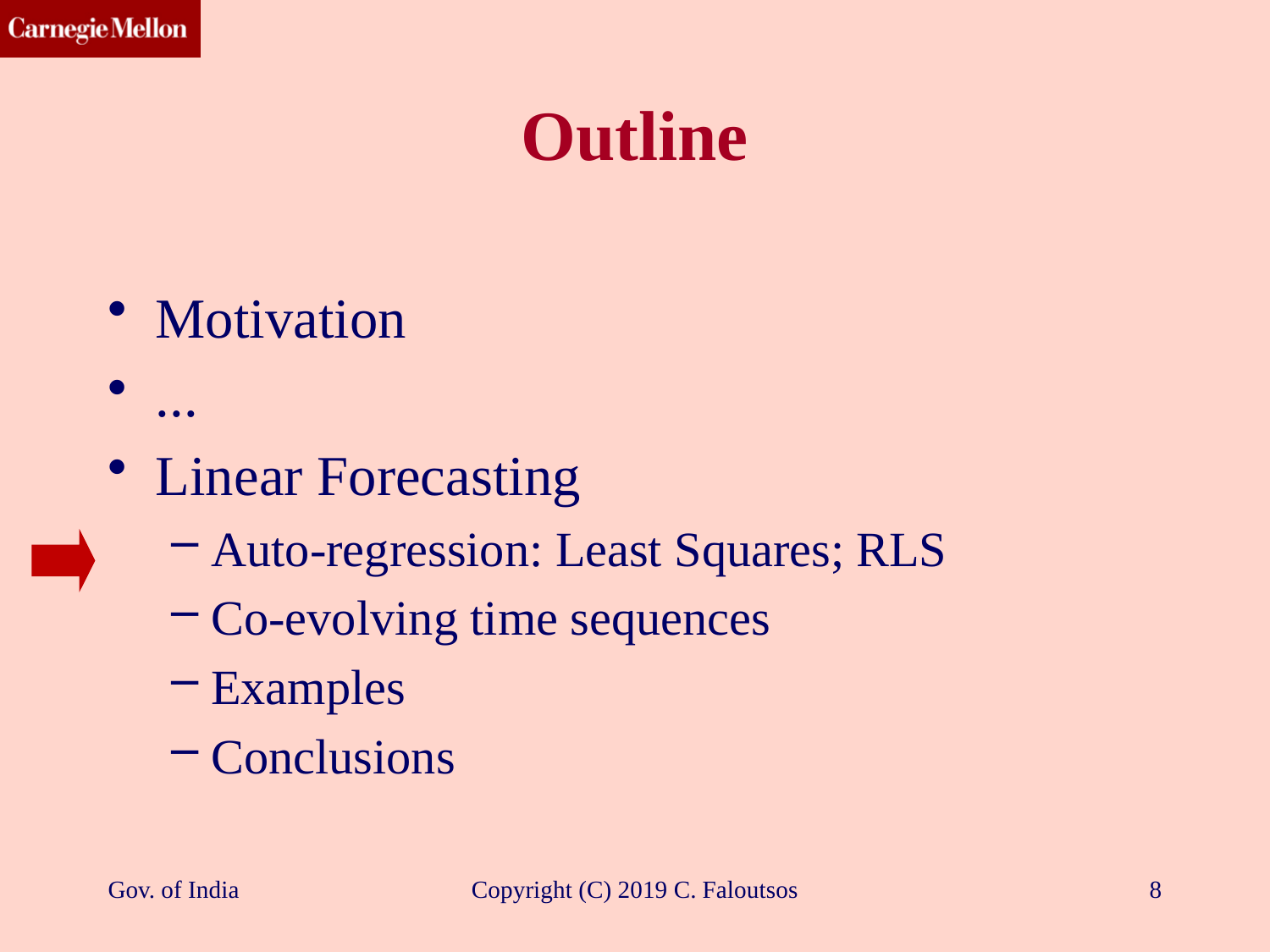

# Outline
Motivation
...
Linear Forecasting
Auto-regression: Least Squares; RLS
Co-evolving time sequences
Examples
Conclusions

Gov. of India
Copyright (C) 2019 C. Faloutsos
8